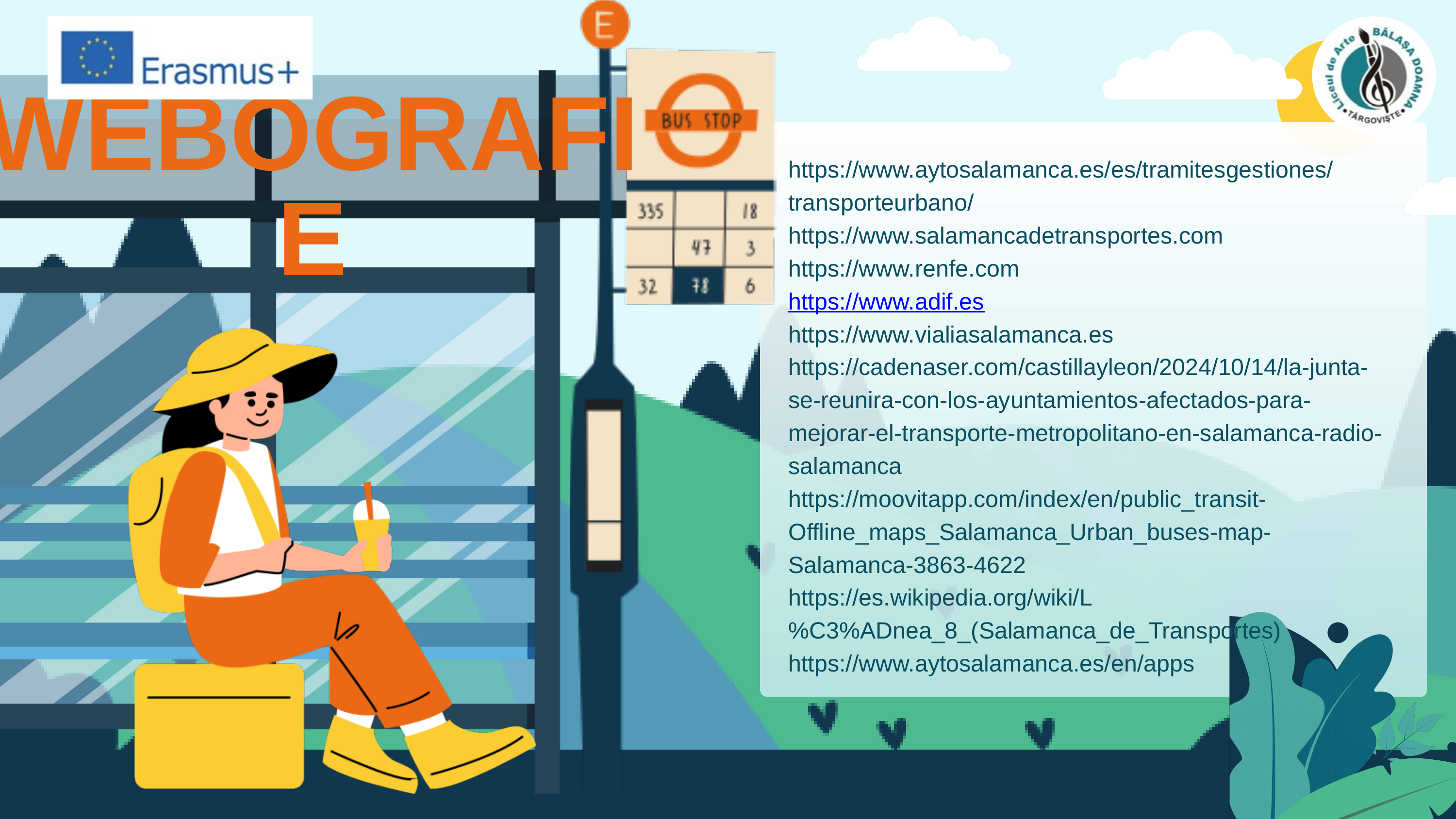

WEBOGRAFIE

https://www.aytosalamanca.es/es/tramitesgestiones/transporteurbano/
https://www.salamancadetransportes.com
https://www.renfe.com
https://www.adif.es
https://www.vialiasalamanca.es
https://cadenaser.com/castillayleon/2024/10/14/la-junta-se-reunira-con-los-ayuntamientos-afectados-para-mejorar-el-transporte-metropolitano-en-salamanca-radio-salamanca
https://moovitapp.com/index/en/public_transit-Offline_maps_Salamanca_Urban_buses-map-Salamanca-3863-4622
https://es.wikipedia.org/wiki/L%C3%ADnea_8_(Salamanca_de_Transportes)
https://www.aytosalamanca.es/en/apps